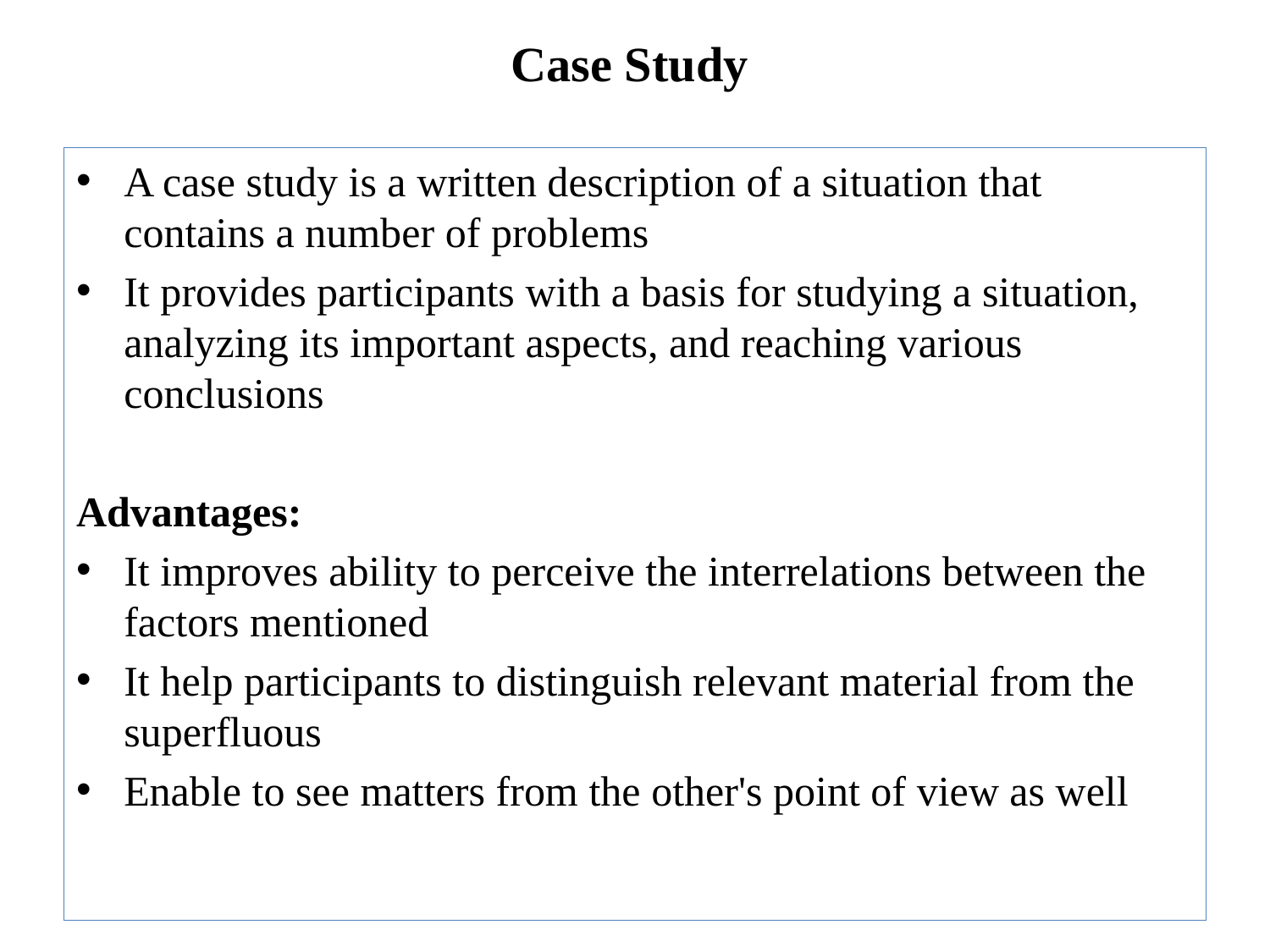

Case Study

A case study is a written description of a situation that contains a number of problems
It provides participants with a basis for studying a situation, analyzing its important aspects, and reaching various conclusions

Advantages:
It improves ability to perceive the interrelations between the factors mentioned
It help participants to distinguish relevant material from the superfluous
Enable to see matters from the other's point of view as well